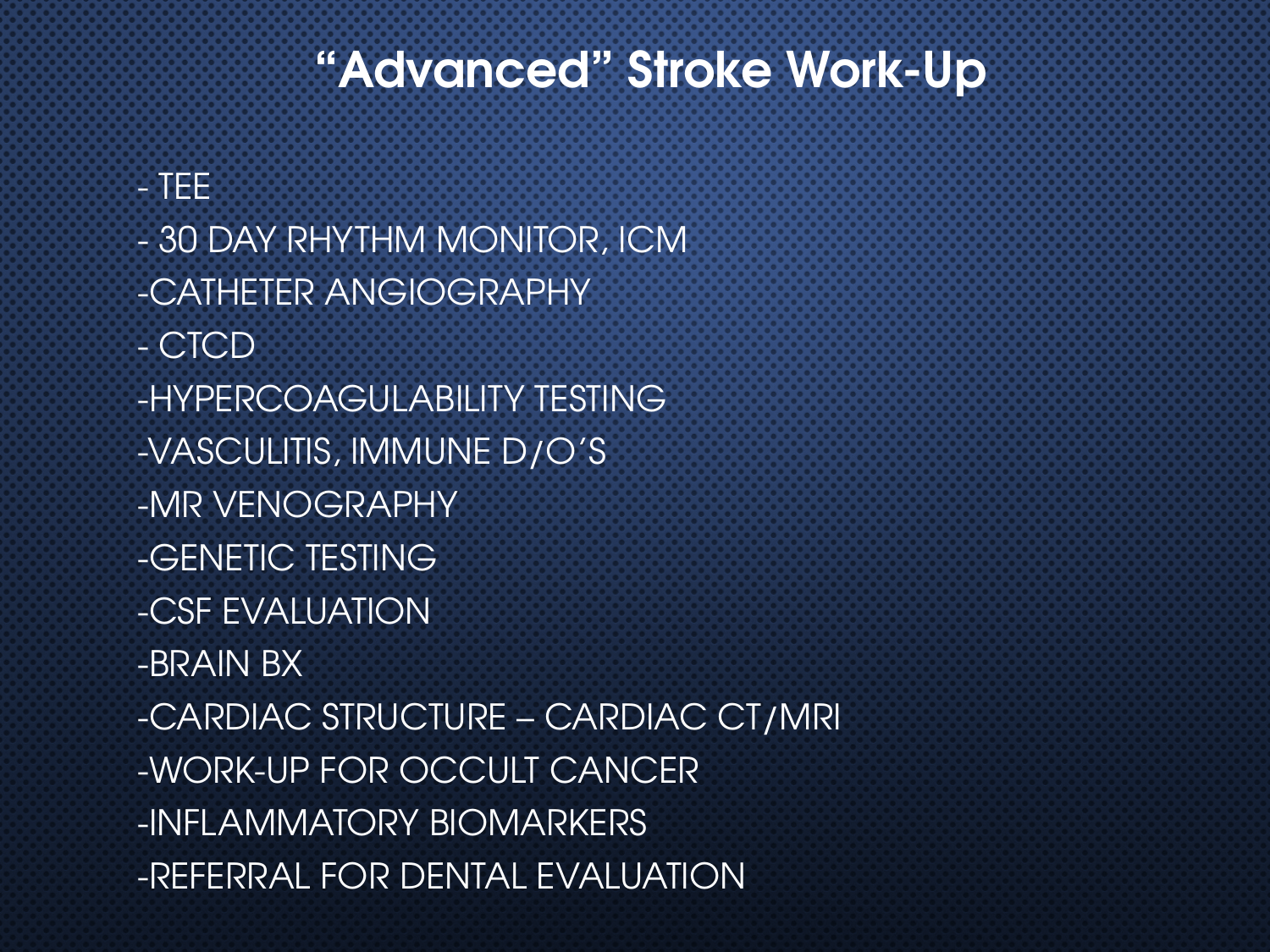

“Advanced” Stroke Work-Up

- TEE
- 30 day rhythm monitor, ICM
-catheter angiography
- cTCD
-hypercoagulability testing
-vasculitis, immune d/o’s
-MR Venography
-genetic testing
-CSF evaluation
-Brain Bx
-Cardiac structure – cardiac CT/MRI
-work-up for occult cancer
-inflammatory biomarkers
-referral for dental evaluation